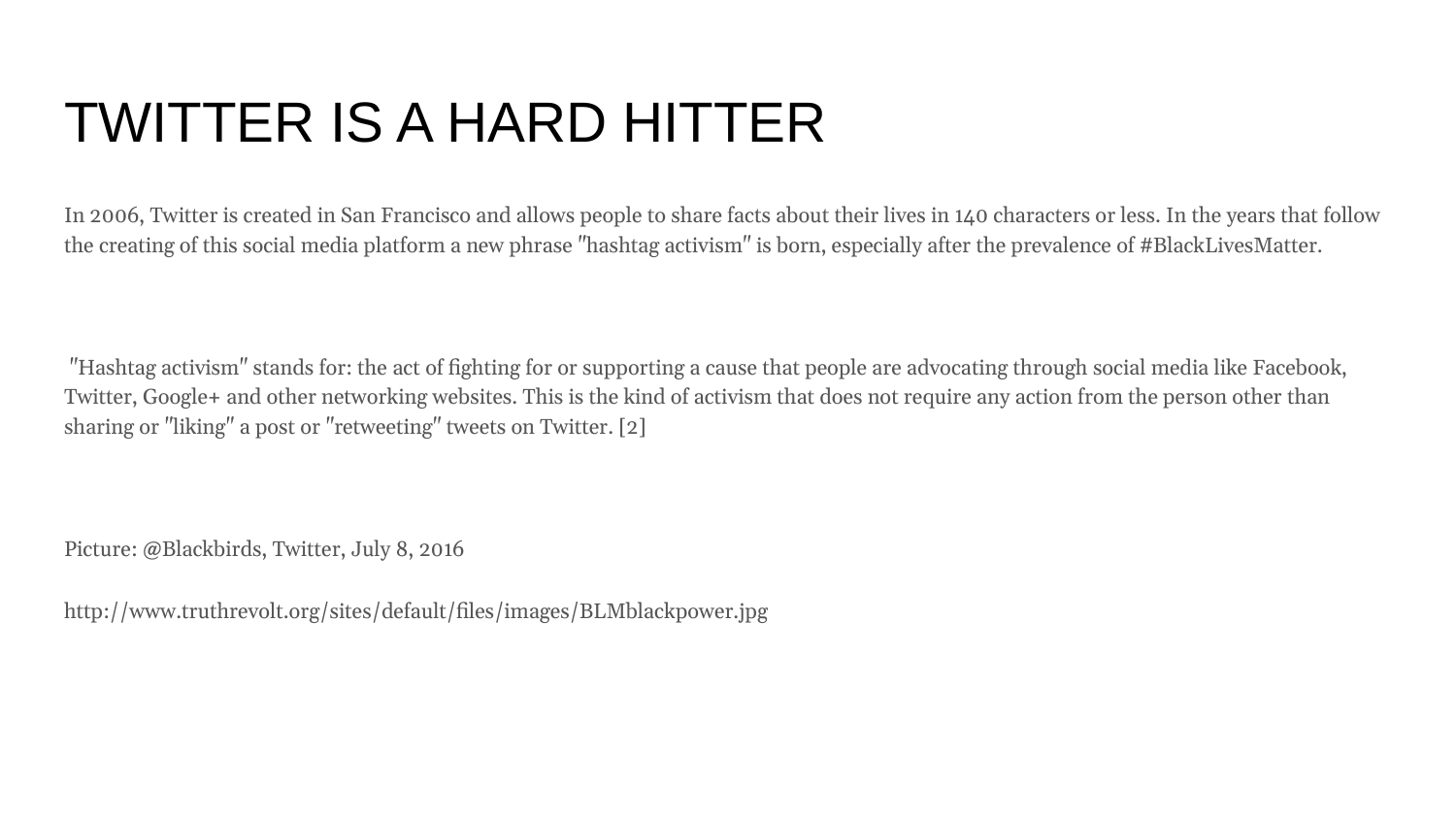

# TWITTER IS A HARD HITTER
In 2006, Twitter is created in San Francisco and allows people to share facts about their lives in 140 characters or less. In the years that follow the creating of this social media platform a new phrase "hashtag activism" is born, especially after the prevalence of #BlackLivesMatter.

 "Hashtag activism" stands for: the act of fighting for or supporting a cause that people are advocating through social media like Facebook, Twitter, Google+ and other networking websites. This is the kind of activism that does not require any action from the person other than sharing or "liking" a post or "retweeting" tweets on Twitter. [2]

Picture: @Blackbirds, Twitter, July 8, 2016
http://www.truthrevolt.org/sites/default/files/images/BLMblackpower.jpg